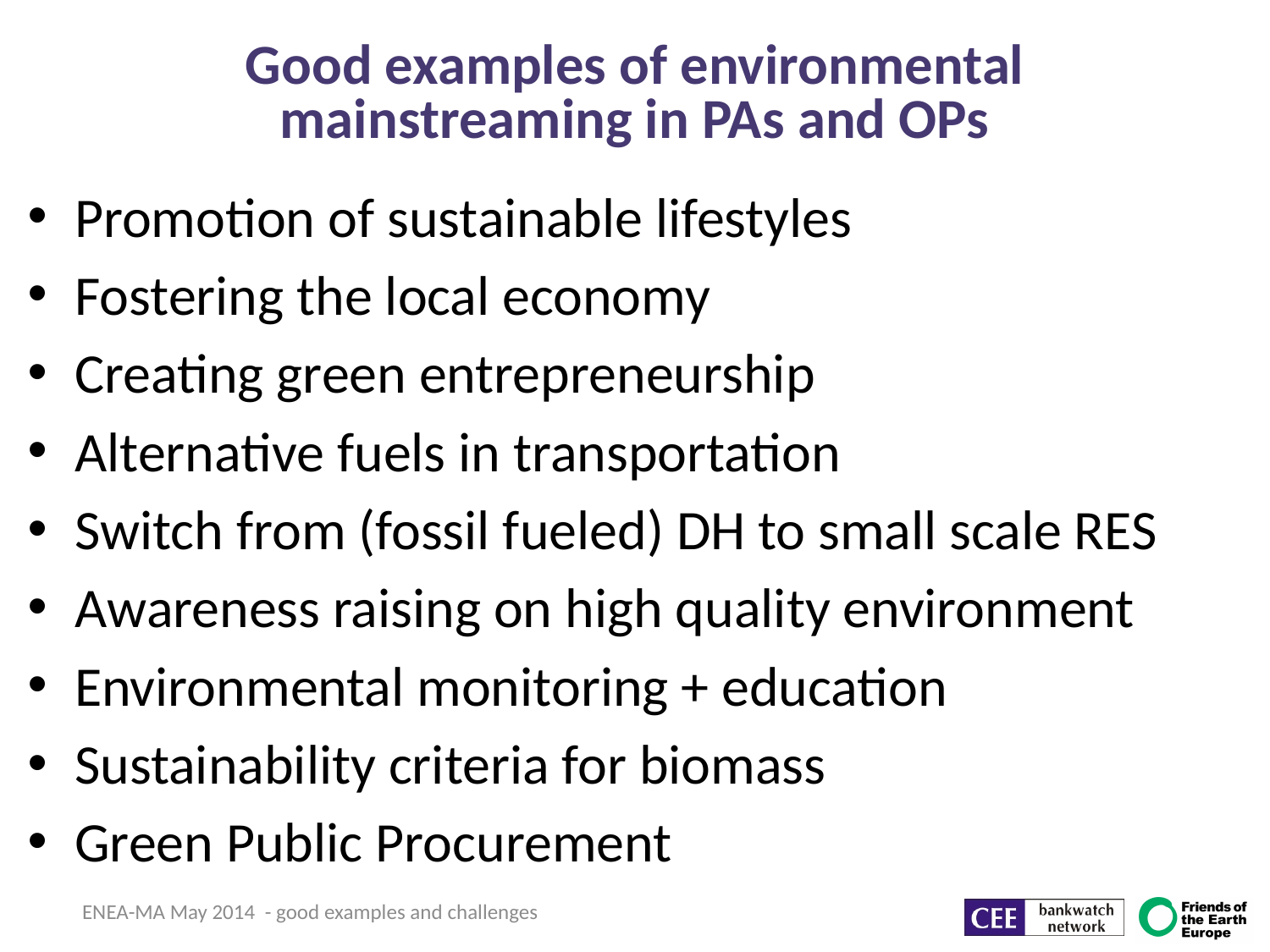

Good examples of environmental mainstreaming in PAs and OPs
Promotion of sustainable lifestyles
Fostering the local economy
Creating green entrepreneurship
Alternative fuels in transportation
Switch from (fossil fueled) DH to small scale RES
Awareness raising on high quality environment
Environmental monitoring + education
Sustainability criteria for biomass
Green Public Procurement

ENEA-MA May 2014  - good examples and challenges